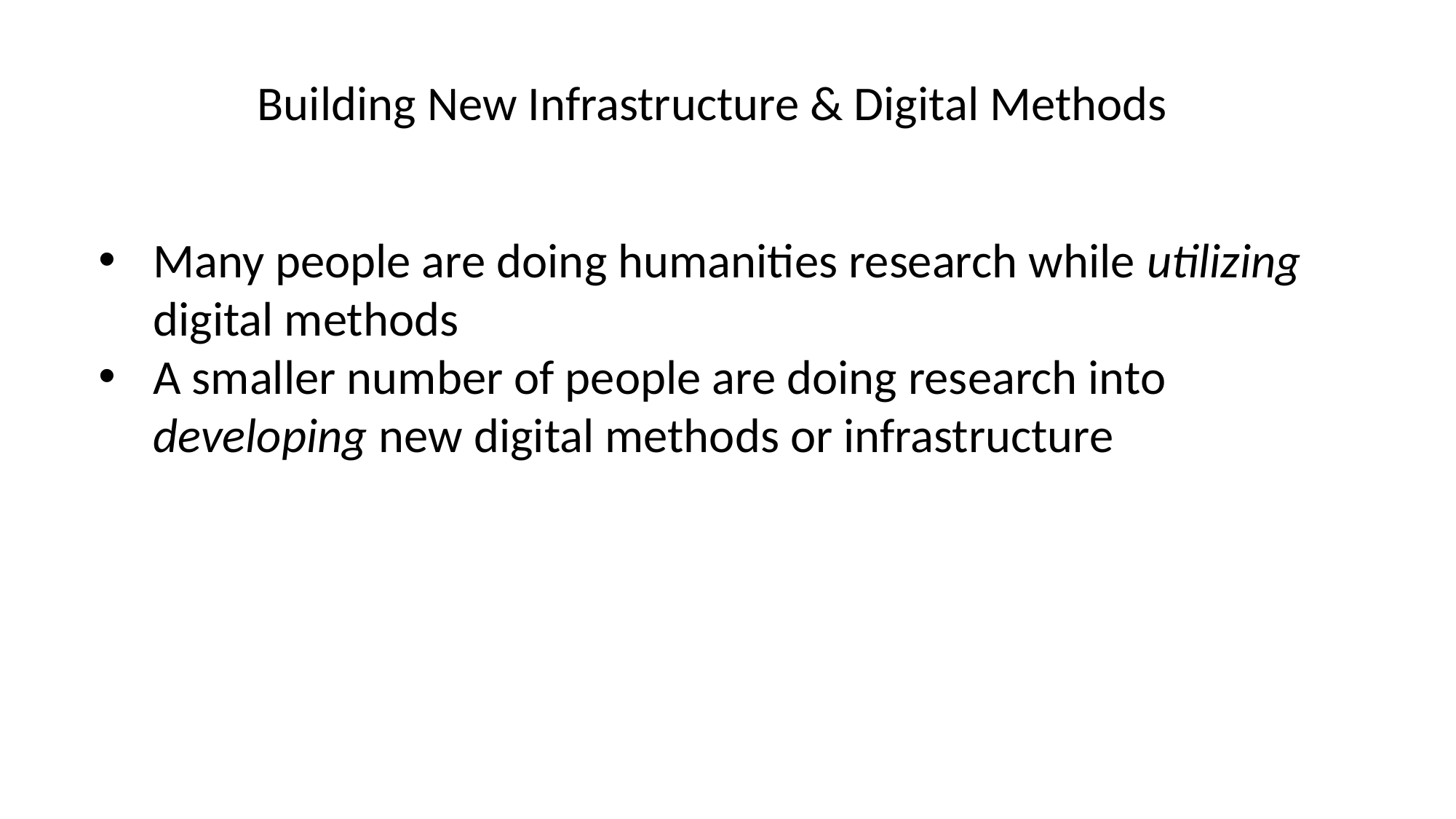

Building New Infrastructure & Digital Methods
Many people are doing humanities research while utilizing digital methods
A smaller number of people are doing research into developing new digital methods or infrastructure